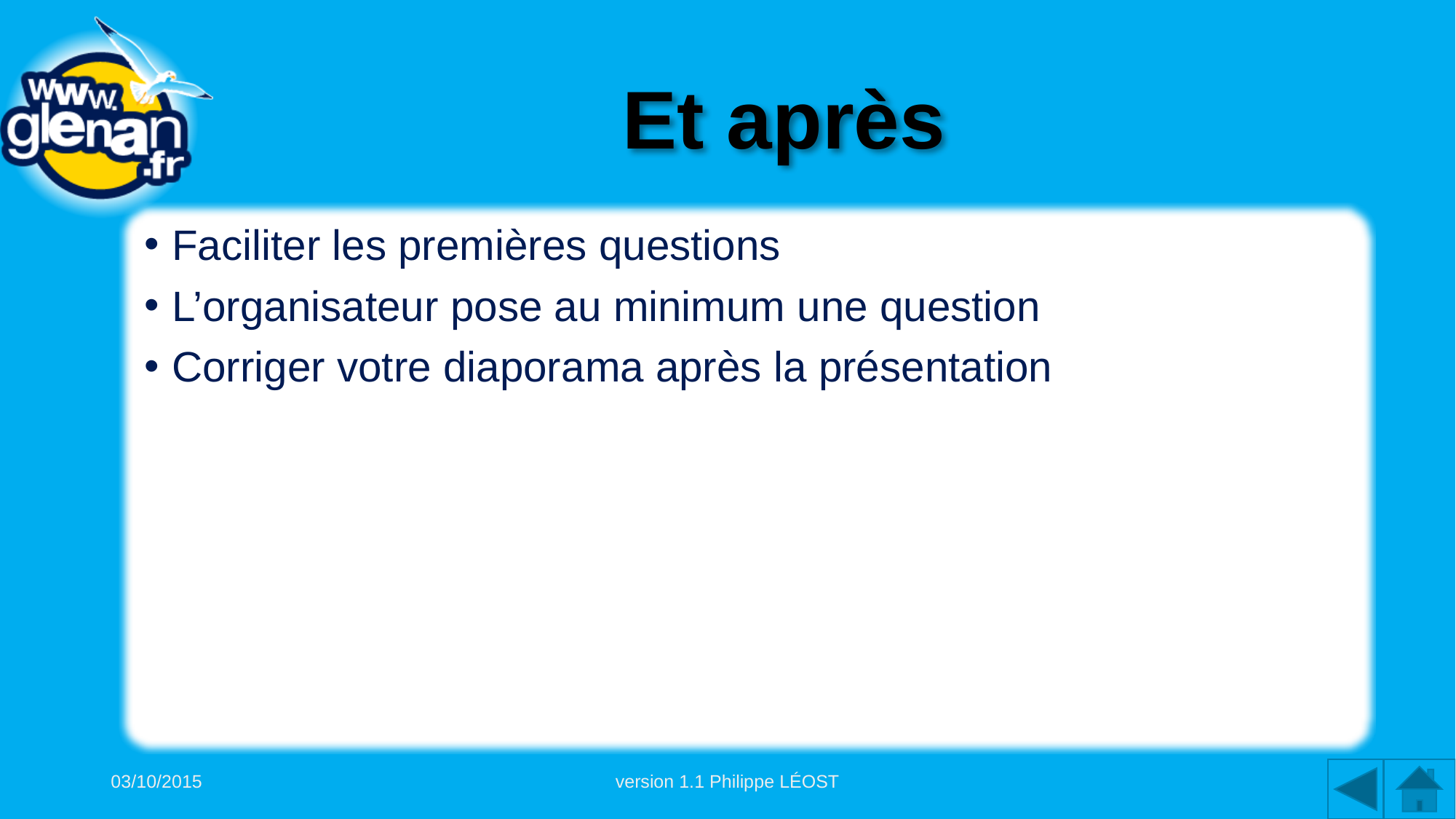

# Et après
Faciliter les premières questions
L’organisateur pose au minimum une question
Corriger votre diaporama après la présentation

03/10/2015
version 1.1 Philippe LÉOST